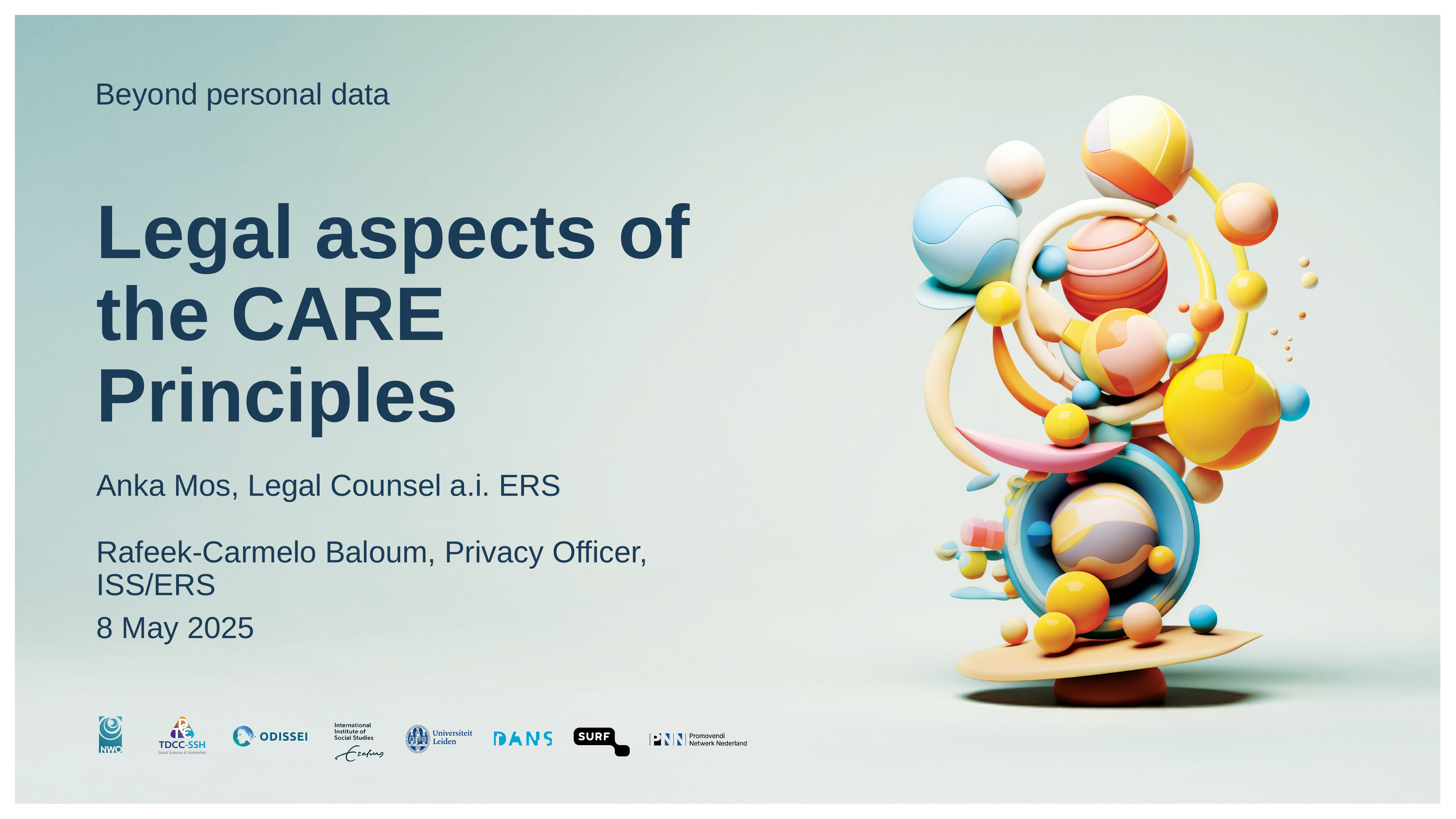

Legal aspects of the CARE Principles
Anka Mos, Legal Counsel a.i. ERS
Rafeek-Carmelo Baloum, Privacy Officer, ISS/ERS

8 May 2025